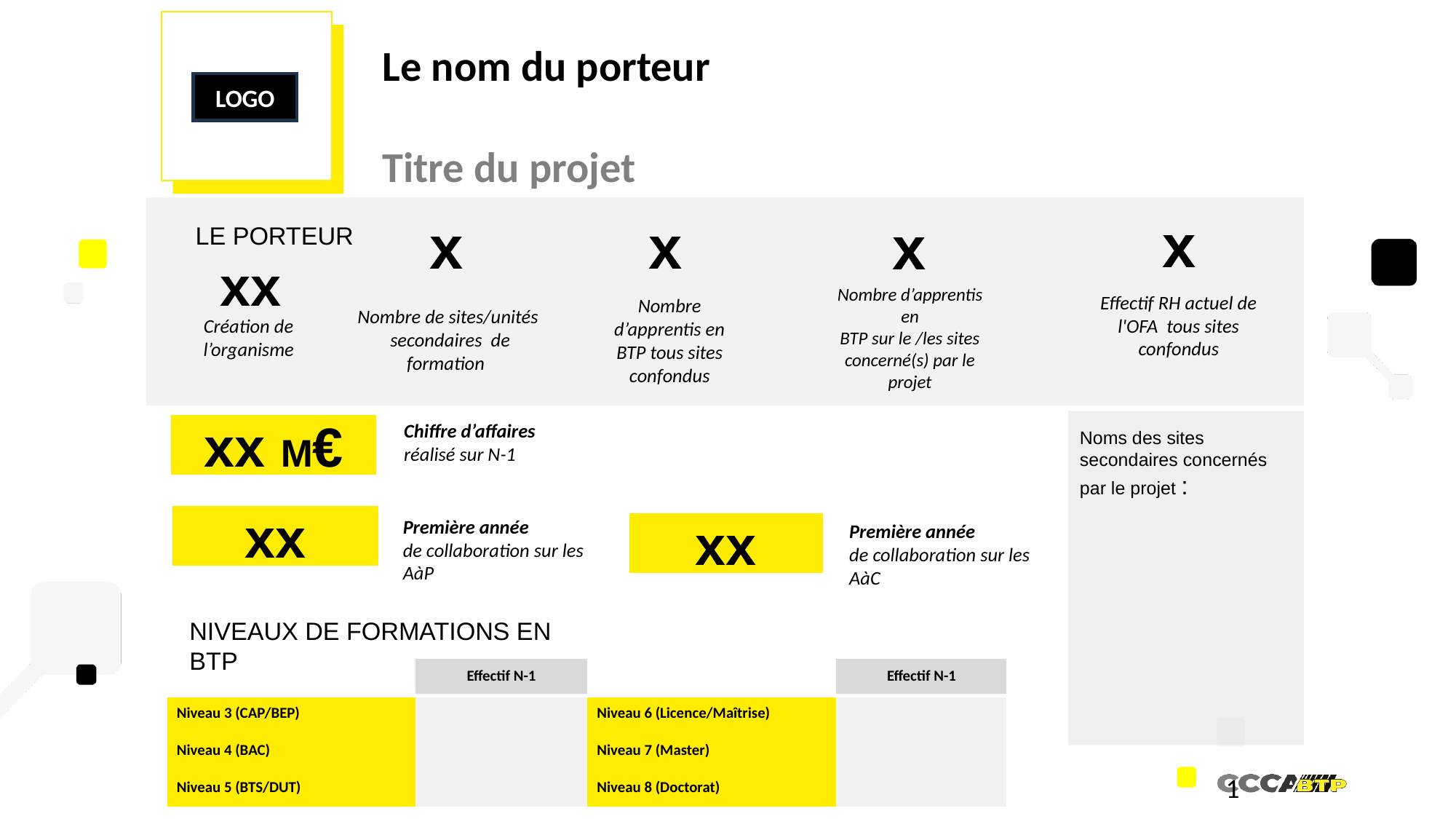

Le nom du porteur

Titre du projet
LOGO

x
Effectif RH actuel de l'OFA  tous sites confondus
x
Nombre d’apprentis en
BTP tous sites confondus
x
Nombre de sites/unités  secondaires  de formation
x
LE PORTEUR
xx
Création de l’organisme
Nombre d’apprentis en
BTP sur le /les sites concerné(s) par le projet

Chiffre d’affaires
réalisé sur N-1
xx M€
Noms des sites secondaires concernés par le projet :

xx
Première année
de collaboration sur les AàP
Première année
de collaboration sur les AàC
xx

NIVEAUX DE FORMATIONS EN BTP
|  | Effectif N-1 |  | Effectif N-1 |
| --- | --- | --- | --- |
| Niveau 3 (CAP/BEP) |  | Niveau 6 (Licence/Maîtrise) |  |
| Niveau 4 (BAC) |  | Niveau 7 (Master) |  |
| Niveau 5 (BTS/DUT) |  | Niveau 8 (Doctorat) |  |
1